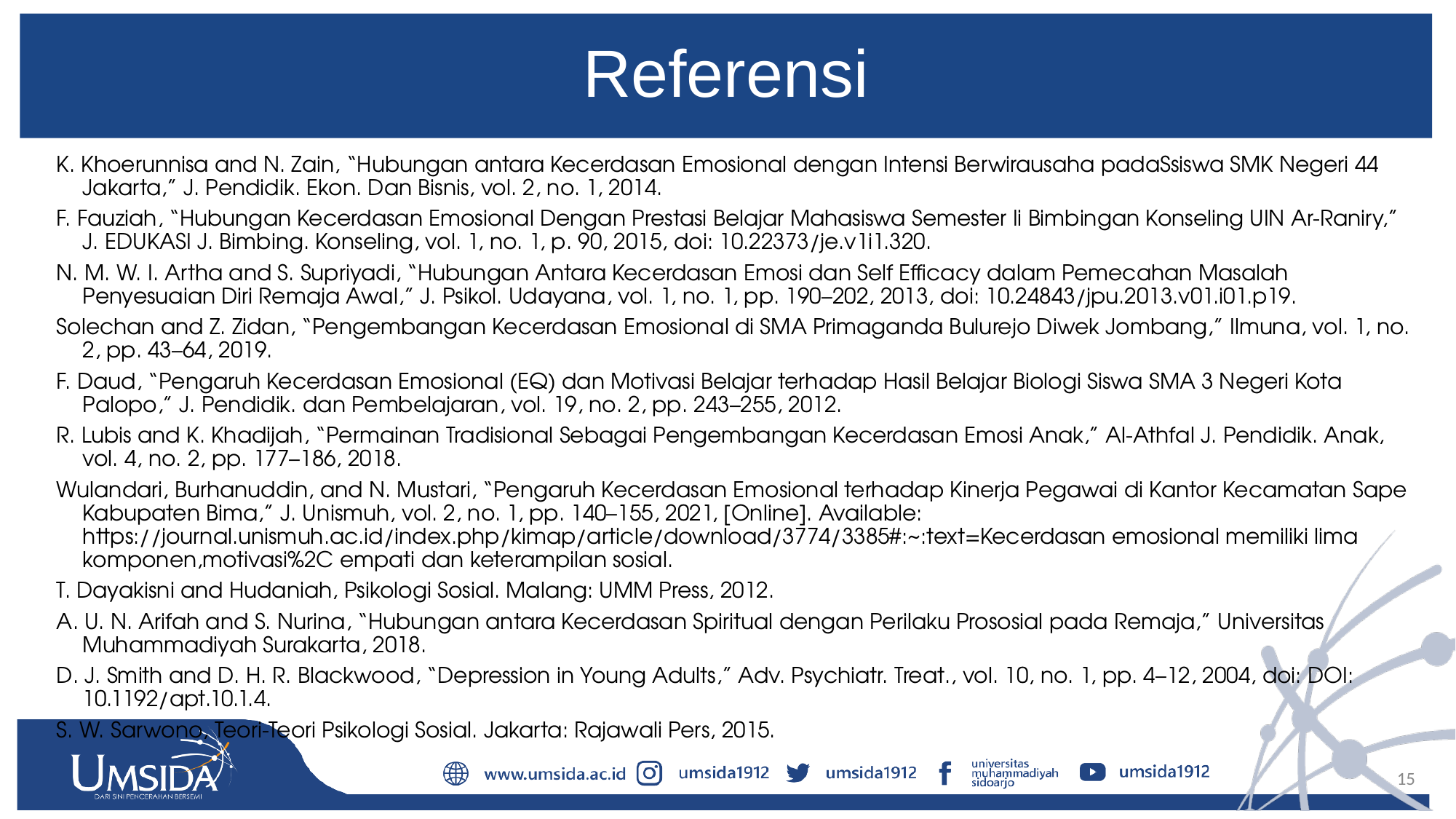

# Referensi
K. Khoerunnisa and N. Zain, “Hubungan antara Kecerdasan Emosional dengan Intensi Berwirausaha padaSsiswa SMK Negeri 44 Jakarta,” J. Pendidik. Ekon. Dan Bisnis, vol. 2, no. 1, 2014.
F. Fauziah, “Hubungan Kecerdasan Emosional Dengan Prestasi Belajar Mahasiswa Semester Ii Bimbingan Konseling UIN Ar-Raniry,” J. EDUKASI J. Bimbing. Konseling, vol. 1, no. 1, p. 90, 2015, doi: 10.22373/je.v1i1.320.
N. M. W. I. Artha and S. Supriyadi, “Hubungan Antara Kecerdasan Emosi dan Self Efficacy dalam Pemecahan Masalah Penyesuaian Diri Remaja Awal,” J. Psikol. Udayana, vol. 1, no. 1, pp. 190–202, 2013, doi: 10.24843/jpu.2013.v01.i01.p19.
Solechan and Z. Zidan, “Pengembangan Kecerdasan Emosional di SMA Primaganda Bulurejo Diwek Jombang,” Ilmuna, vol. 1, no. 2, pp. 43–64, 2019.
F. Daud, “Pengaruh Kecerdasan Emosional (EQ) dan Motivasi Belajar terhadap Hasil Belajar Biologi Siswa SMA 3 Negeri Kota Palopo,” J. Pendidik. dan Pembelajaran, vol. 19, no. 2, pp. 243–255, 2012.
R. Lubis and K. Khadijah, “Permainan Tradisional Sebagai Pengembangan Kecerdasan Emosi Anak,” Al-Athfal J. Pendidik. Anak, vol. 4, no. 2, pp. 177–186, 2018.
Wulandari, Burhanuddin, and N. Mustari, “Pengaruh Kecerdasan Emosional terhadap Kinerja Pegawai di Kantor Kecamatan Sape Kabupaten Bima,” J. Unismuh, vol. 2, no. 1, pp. 140–155, 2021, [Online]. Available: https://journal.unismuh.ac.id/index.php/kimap/article/download/3774/3385#:~:text=Kecerdasan emosional memiliki lima komponen,motivasi%2C empati dan keterampilan sosial.
T. Dayakisni and Hudaniah, Psikologi Sosial. Malang: UMM Press, 2012.
A. U. N. Arifah and S. Nurina, “Hubungan antara Kecerdasan Spiritual dengan Perilaku Prososial pada Remaja,” Universitas Muhammadiyah Surakarta, 2018.
D. J. Smith and D. H. R. Blackwood, “Depression in Young Adults,” Adv. Psychiatr. Treat., vol. 10, no. 1, pp. 4–12, 2004, doi: DOI: 10.1192/apt.10.1.4.
S. W. Sarwono, Teori-Teori Psikologi Sosial. Jakarta: Rajawali Pers, 2015.